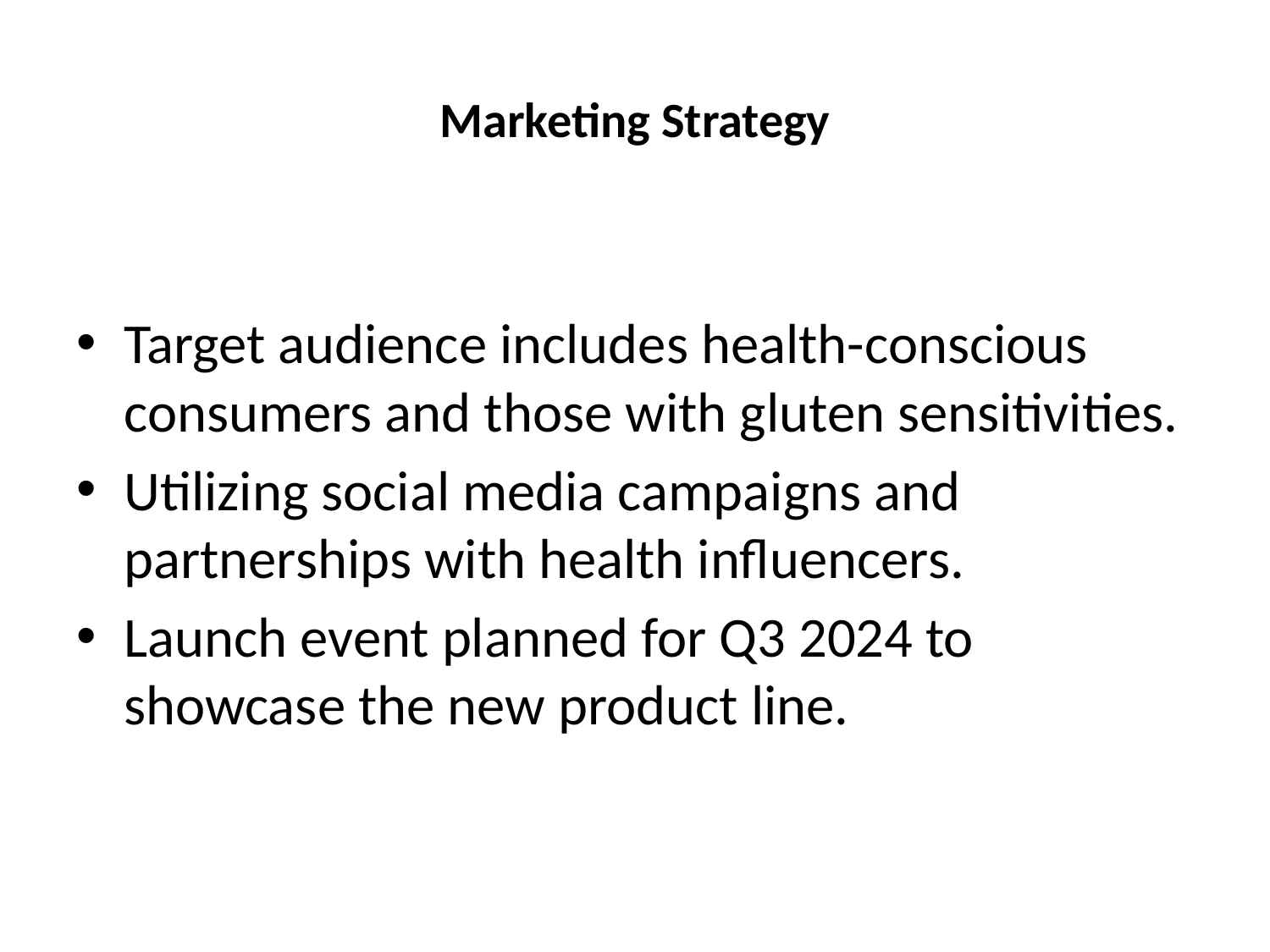

# Marketing Strategy

Target audience includes health-conscious consumers and those with gluten sensitivities.
Utilizing social media campaigns and partnerships with health influencers.
Launch event planned for Q3 2024 to showcase the new product line.